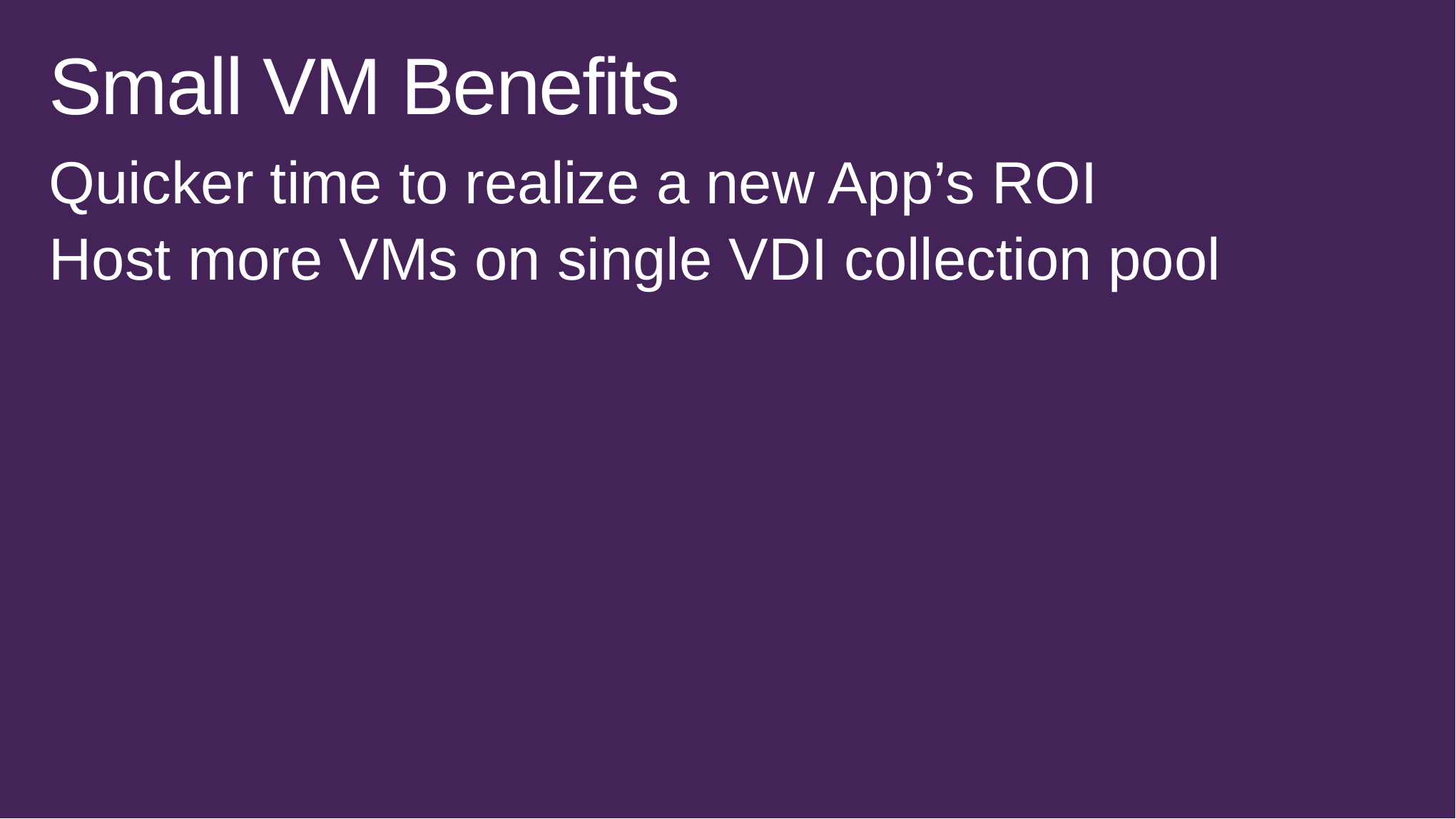

# Small VM Benefits
Quicker time to realize a new App’s ROI
Host more VMs on single VDI collection pool